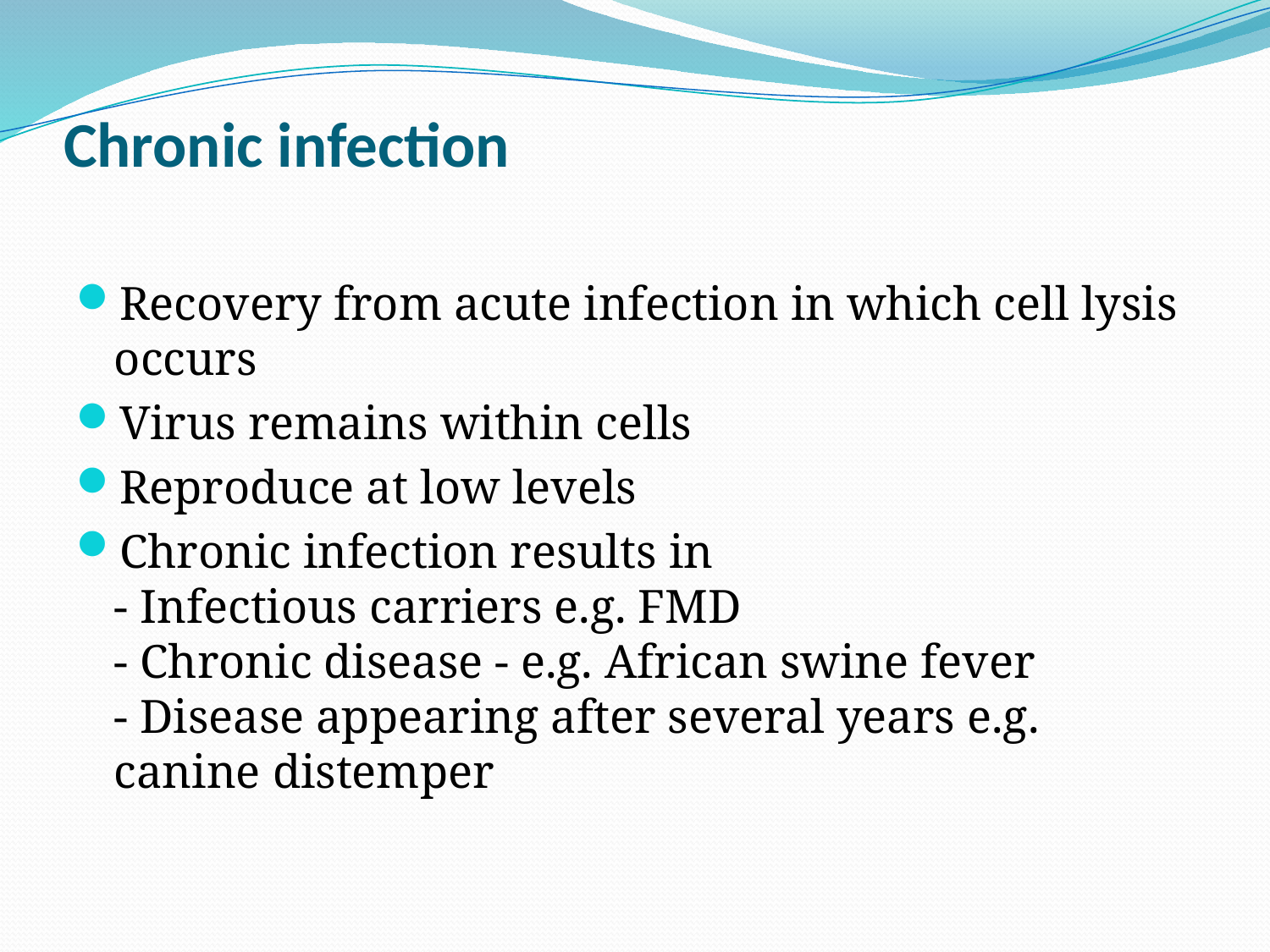

# Chronic infection
Recovery from acute infection in which cell lysis occurs
Virus remains within cells
Reproduce at low levels
Chronic infection results in 
- Infectious carriers e.g. FMD
- Chronic disease - e.g. African swine fever 
- Disease appearing after several years e.g. canine distemper